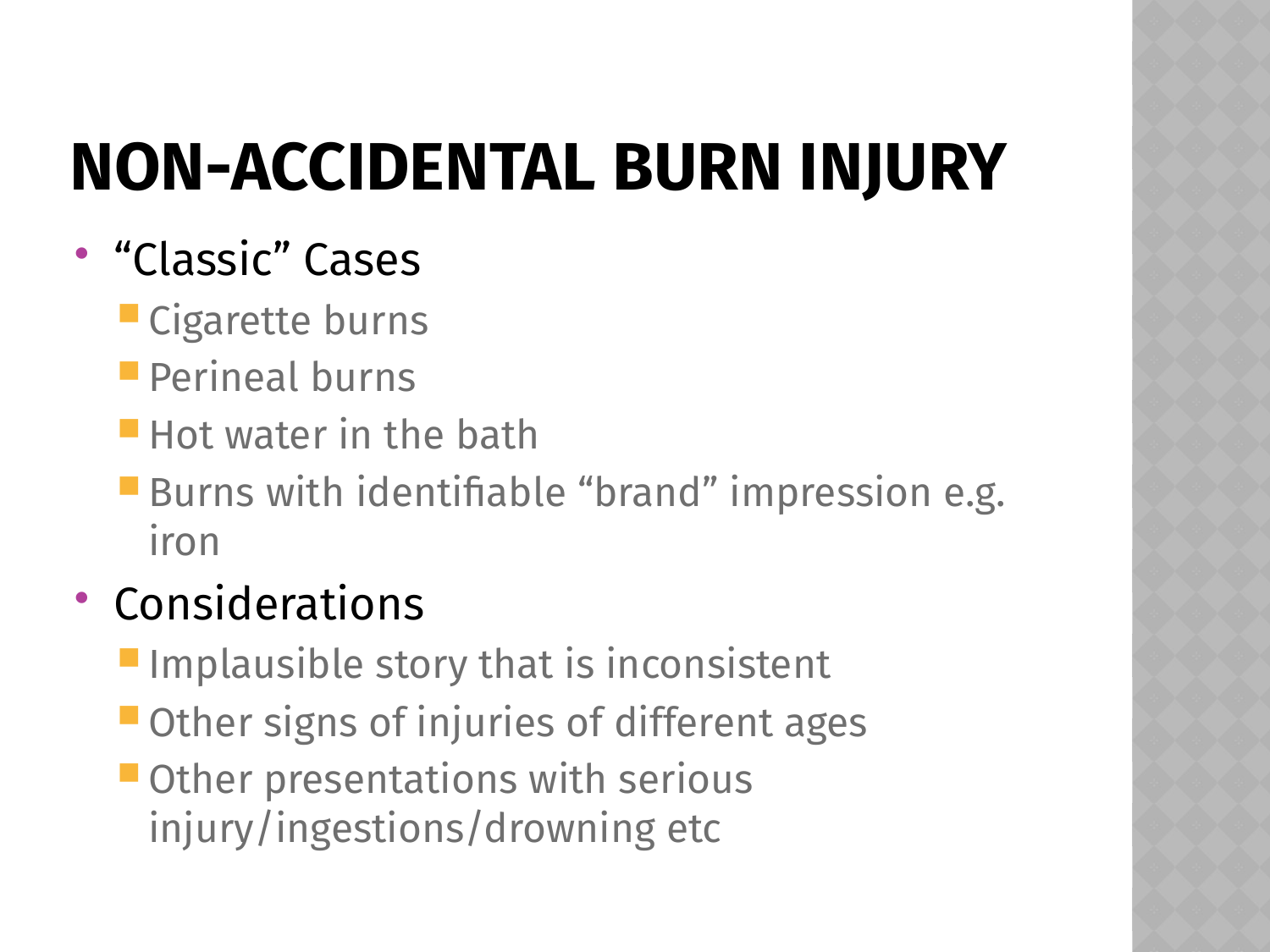

# Non-accidental Burn Injury
“Classic” Cases
Cigarette burns
Perineal burns
Hot water in the bath
Burns with identifiable “brand” impression e.g. iron
Considerations
Implausible story that is inconsistent
Other signs of injuries of different ages
Other presentations with serious injury/ingestions/drowning etc